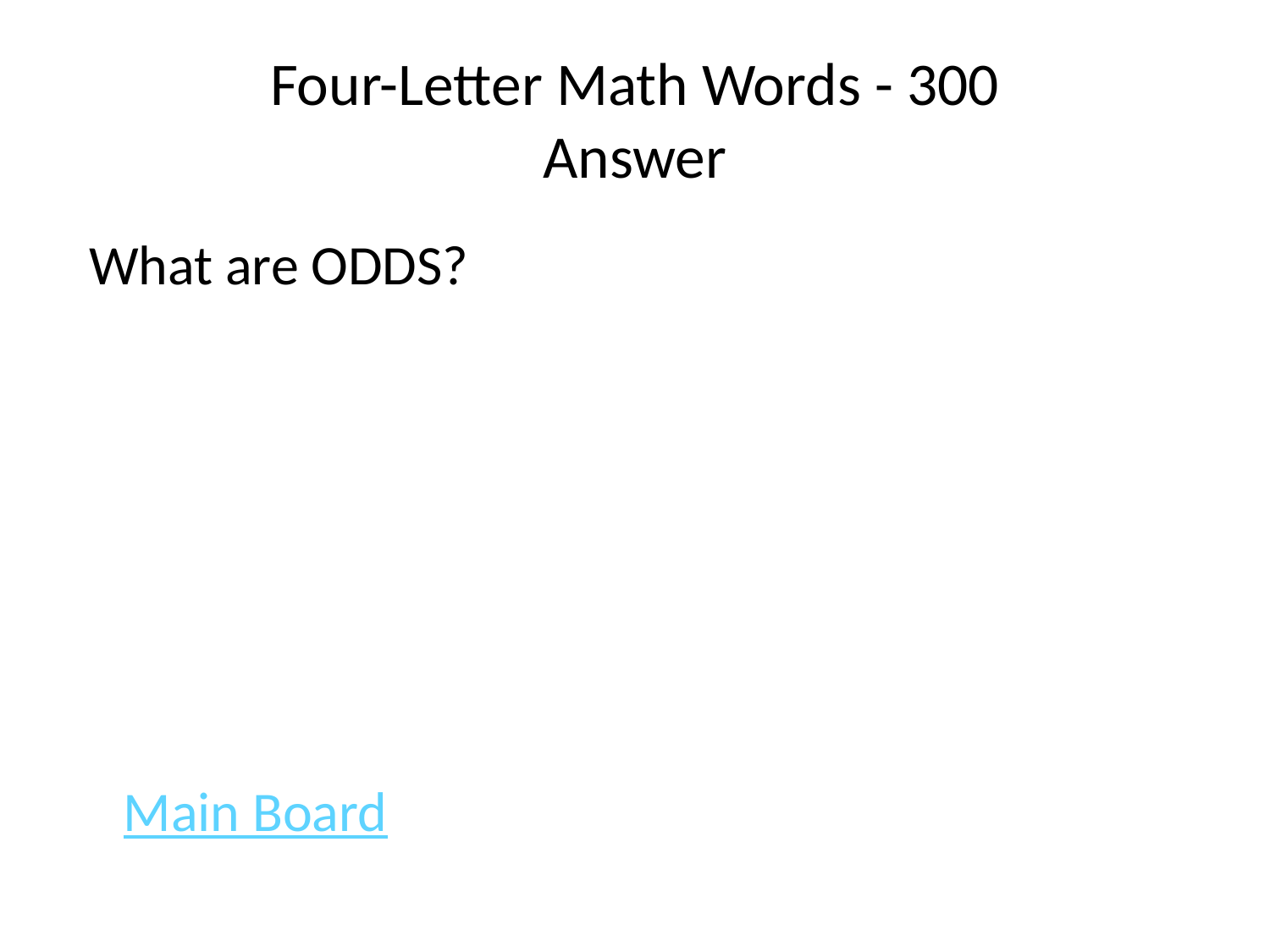

# Four-Letter Math Words - 300 Answer
 What are ODDS?

							Main Board